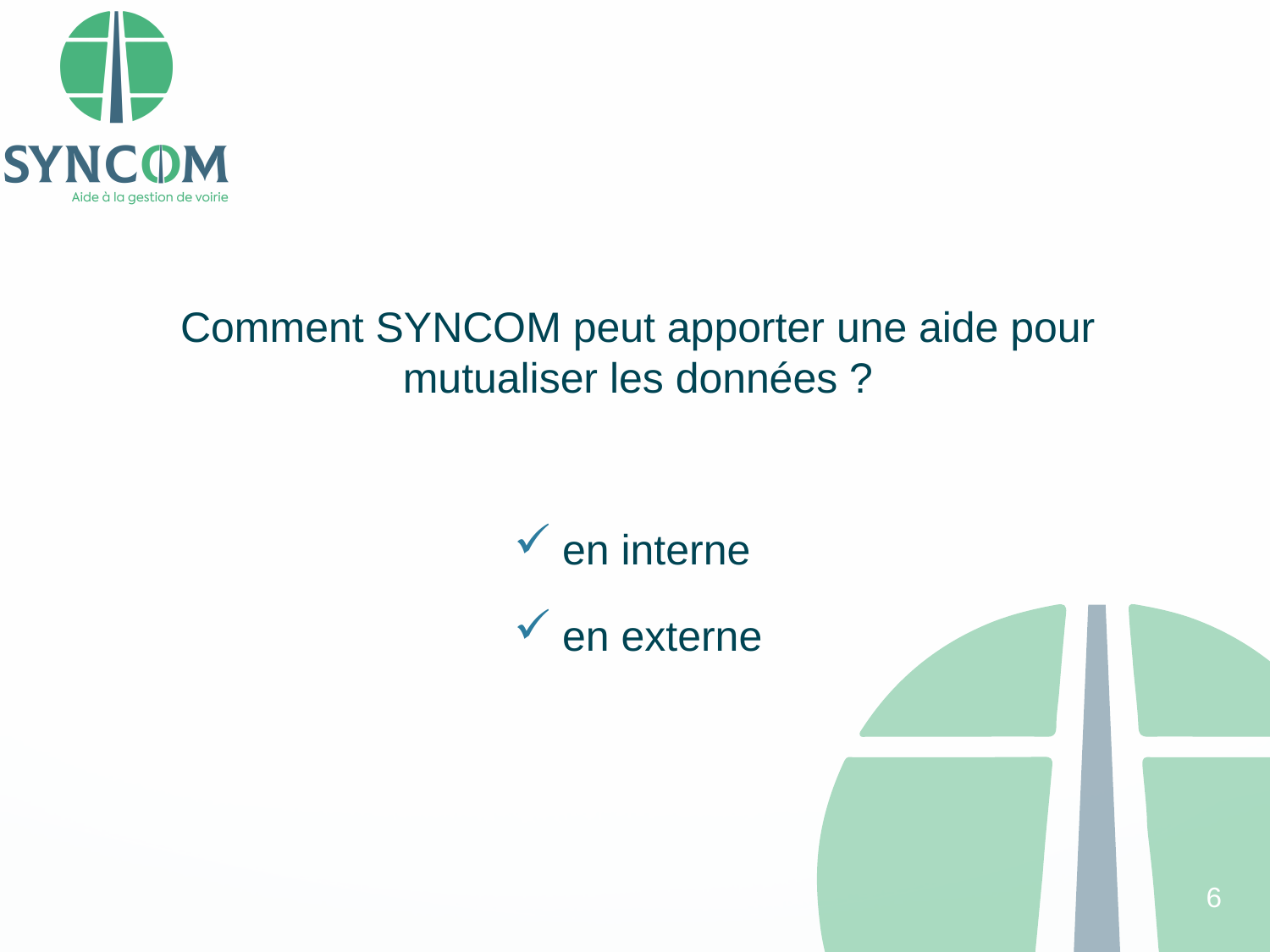

Comment SYNCOM peut apporter une aide pour mutualiser les données ?

en interne
en externe
6